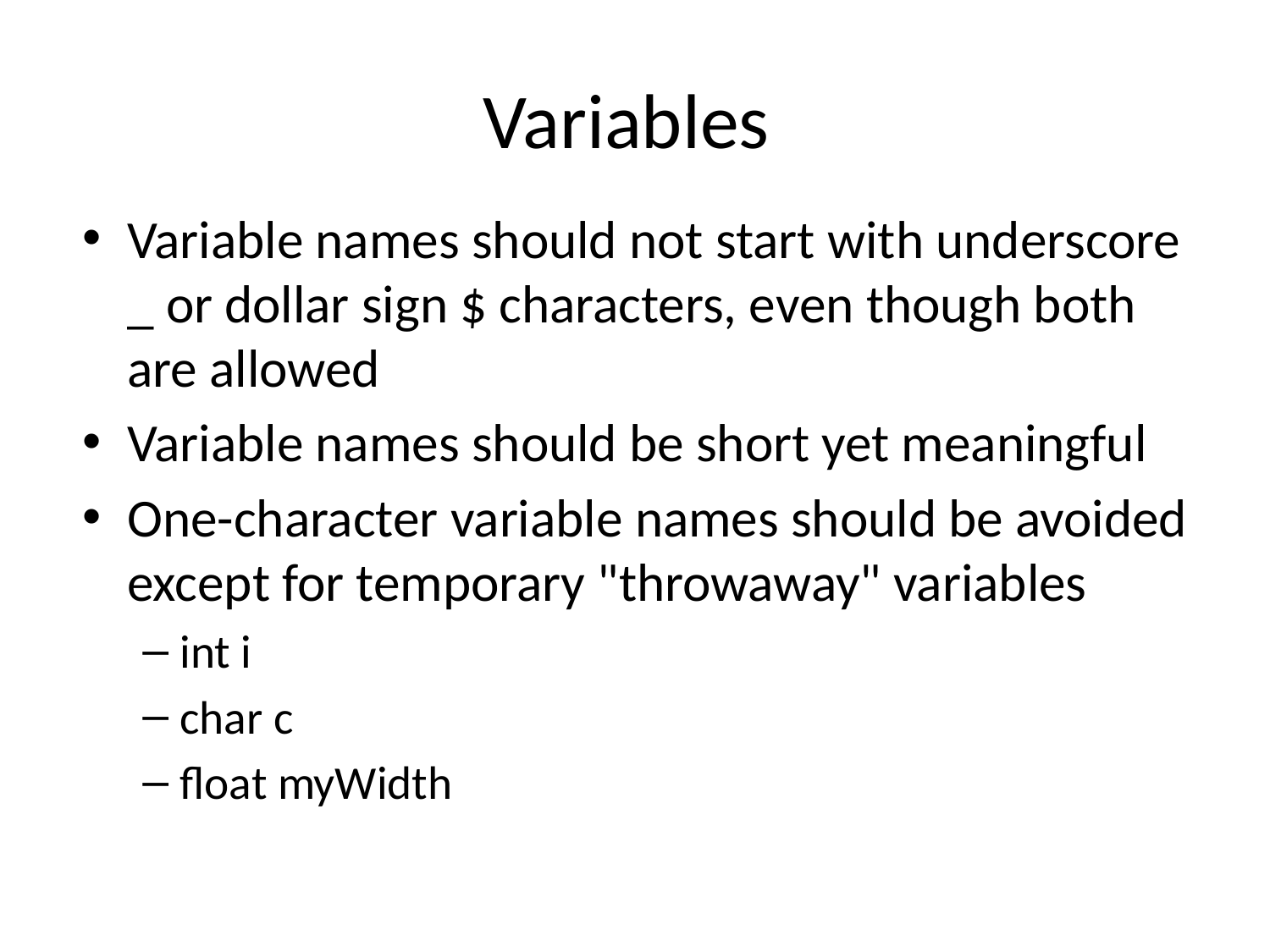

# Variables
Variable names should not start with underscore _ or dollar sign $ characters, even though both are allowed
Variable names should be short yet meaningful
One-character variable names should be avoided except for temporary "throwaway" variables
int i
char c
float myWidth